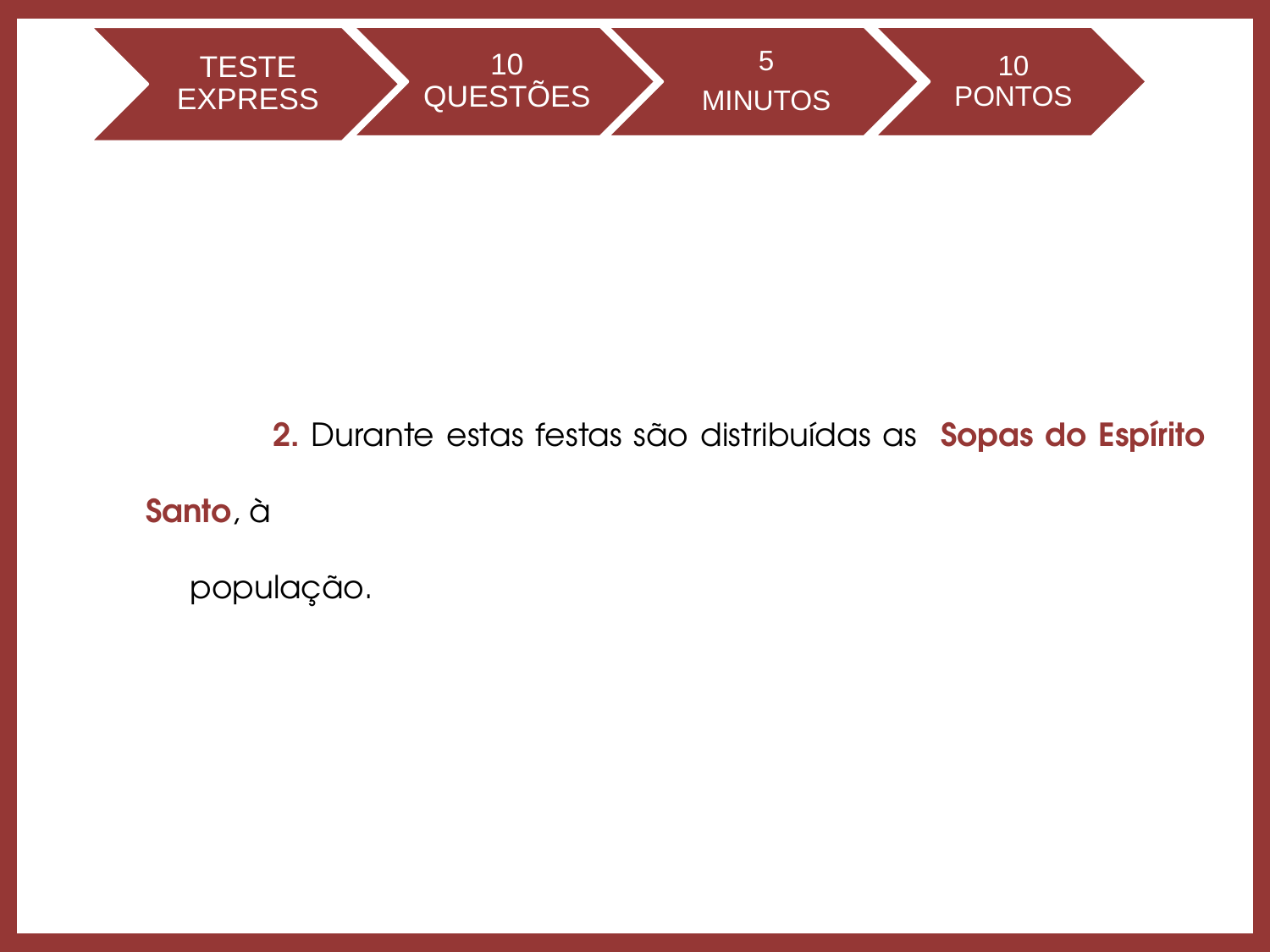

TESTE EXPRESS
10 QUESTÕES
5
MINUTOS
10 PONTOS
	2. Durante estas festas são distribuídas as  Sopas do Espírito Santo, à
     população.